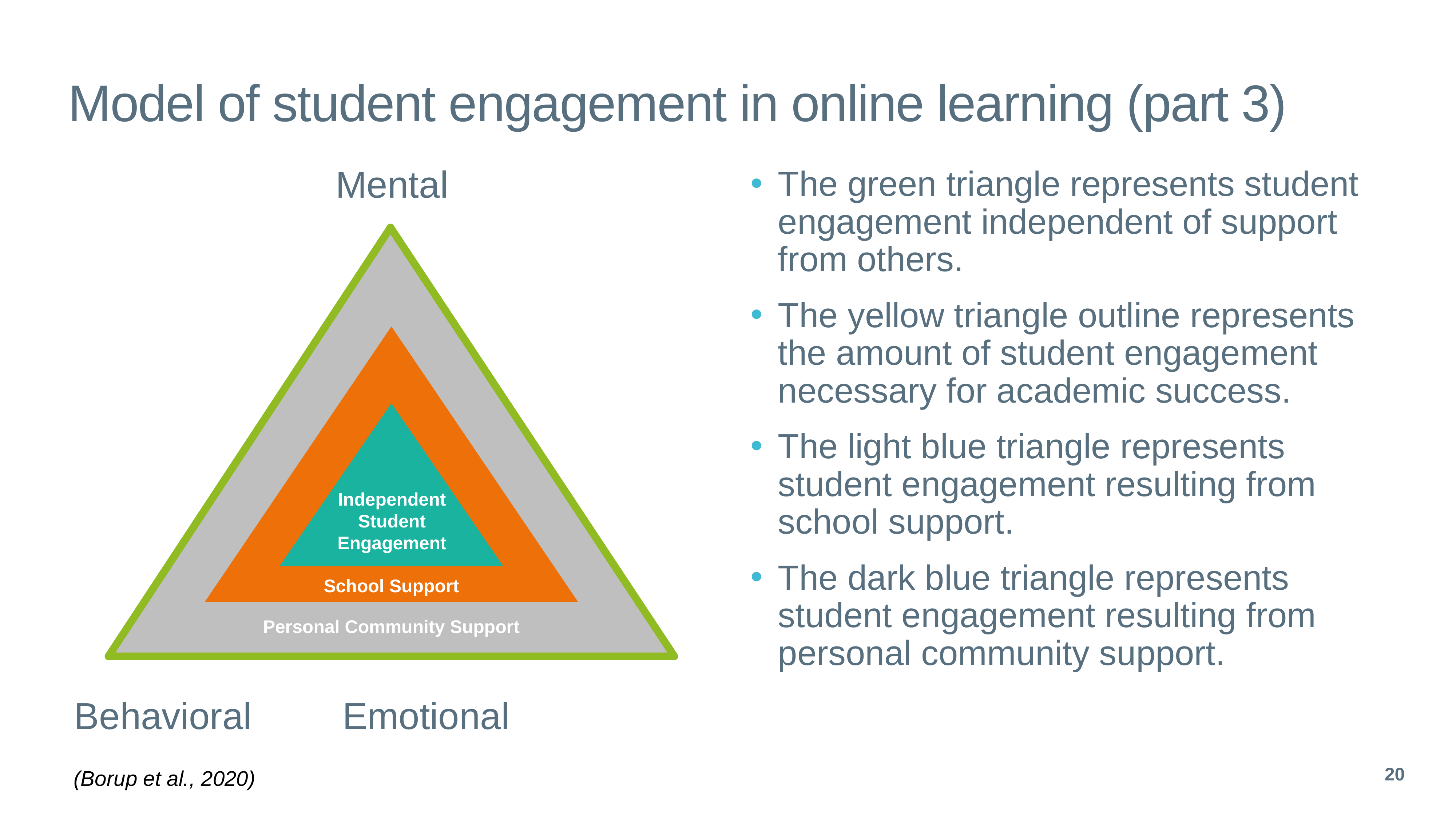

# Model of student engagement in online learning (part 3)
Mental
Behavioral			     Emotional
The green triangle represents student engagement independent of support from others.
The yellow triangle outline represents the amount of student engagement necessary for academic success.
The light blue triangle represents student engagement resulting from school support.
The dark blue triangle represents student engagement resulting from personal community support.

Independent Student Engagement

School Support
Personal Community Support
20
(Borup et al., 2020)